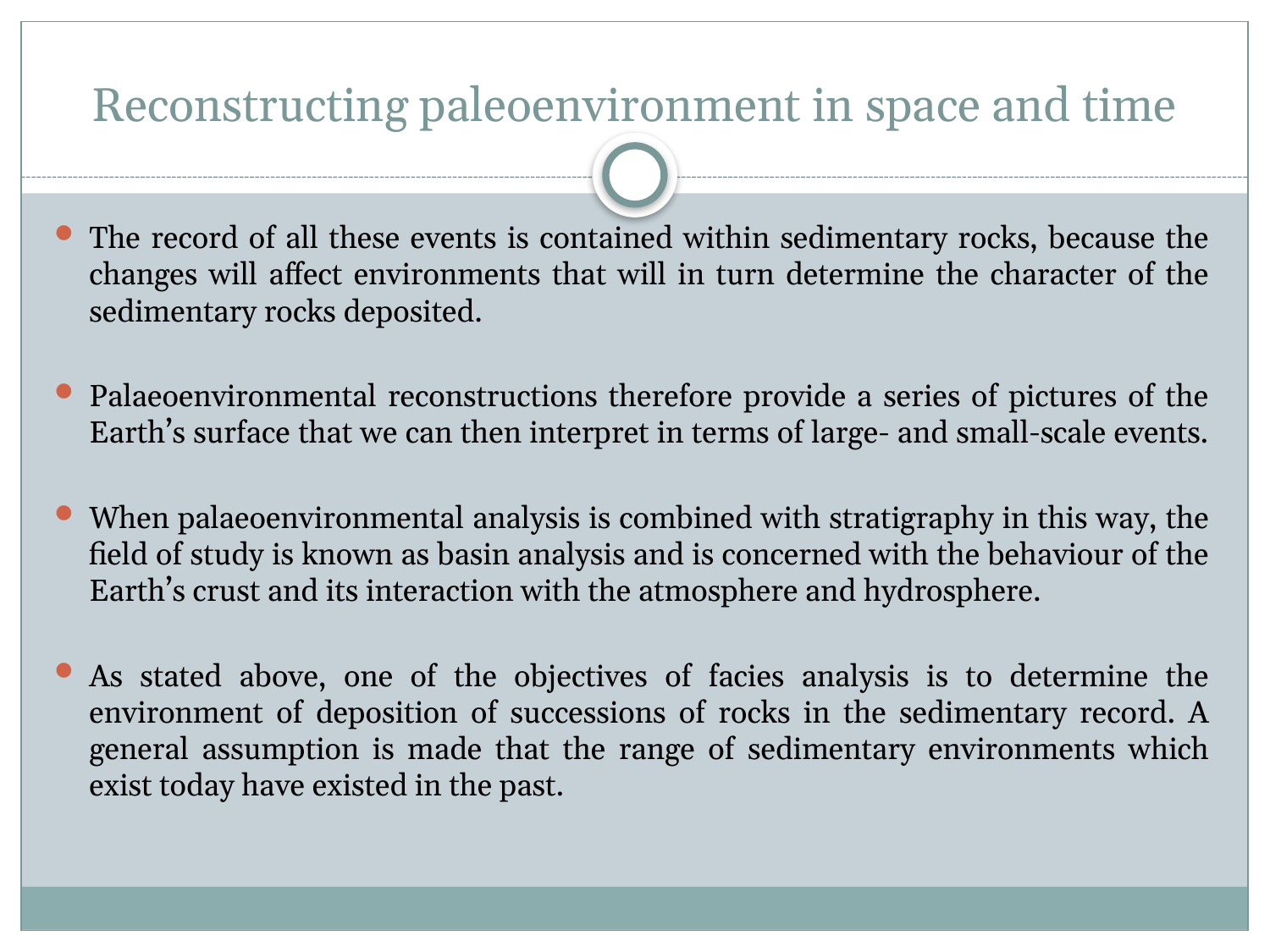

# Reconstructing paleoenvironment in space and time
The record of all these events is contained within sedimentary rocks, because the changes will affect environments that will in turn determine the character of the sedimentary rocks deposited.

Palaeoenvironmental reconstructions therefore provide a series of pictures of the Earth’s surface that we can then interpret in terms of large- and small-scale events.

When palaeoenvironmental analysis is combined with stratigraphy in this way, the field of study is known as basin analysis and is concerned with the behaviour of the Earth’s crust and its interaction with the atmosphere and hydrosphere.

As stated above, one of the objectives of facies analysis is to determine the environment of deposition of successions of rocks in the sedimentary record. A general assumption is made that the range of sedimentary environments which exist today have existed in the past.